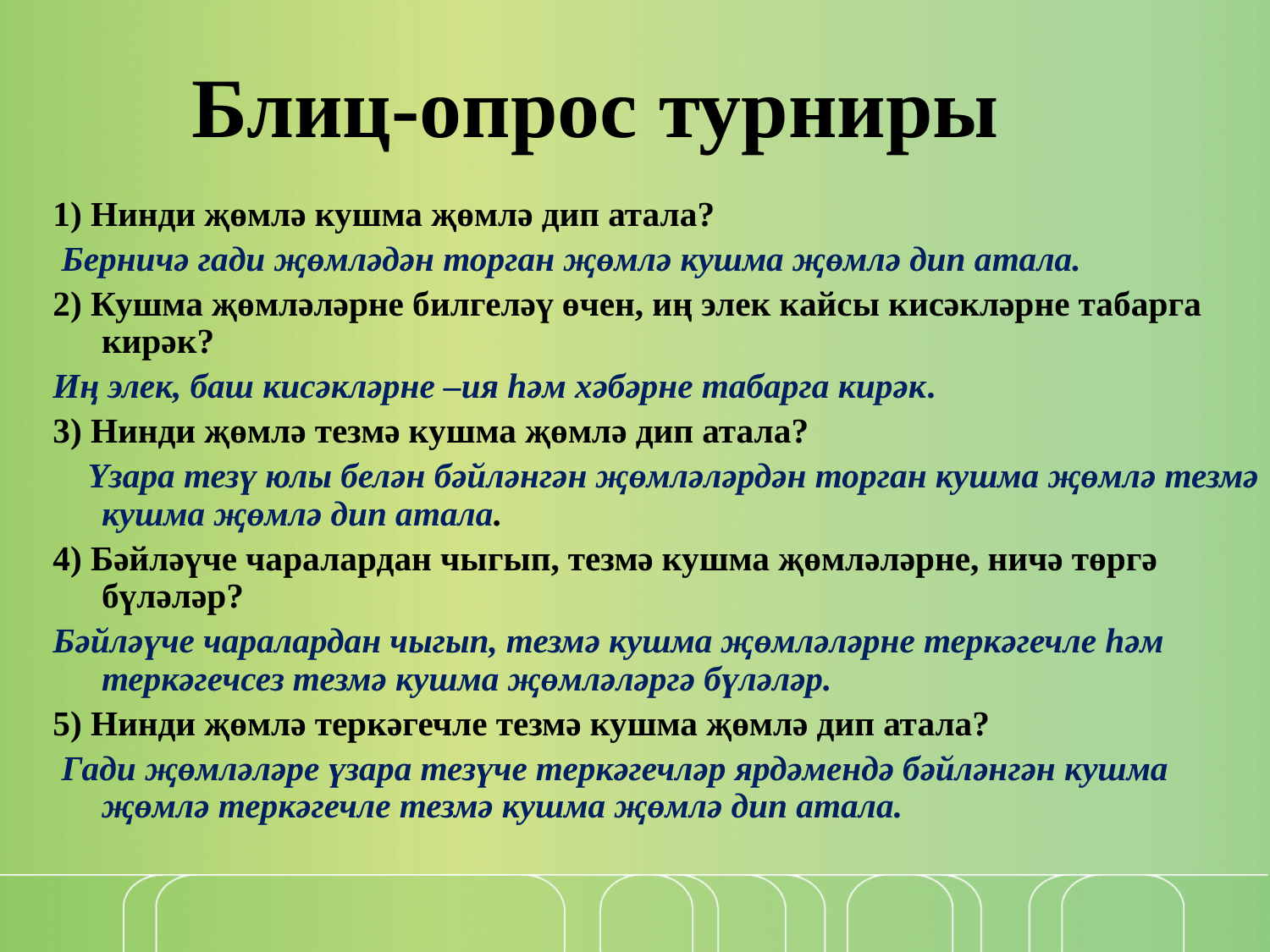

#
Блиц-опрос турниры
1) Нинди җөмлә кушма җөмлә дип атала?
 Берничә гади җөмләдән торган җөмлә кушма җөмлә дип атала.
2) Кушма җөмләләрне билгеләү өчен, иң элек кайсы кисәкләрне табарга кирәк?
Иң элек, баш кисәкләрне –ия һәм хәбәрне табарга кирәк.
3) Нинди җөмлә тезмә кушма җөмлә дип атала?
    Үзара тезү юлы белән бәйләнгән җөмләләрдән торган кушма җөмлә тезмә кушма җөмлә дип атала.
4) Бәйләүче чаралардан чыгып, тезмә кушма җөмләләрне, ничә төргә бүләләр?
Бәйләүче чаралардан чыгып, тезмә кушма җөмләләрне теркәгечле һәм теркәгечсез тезмә кушма җөмләләргә бүләләр.
5) Нинди җөмлә теркәгечле тезмә кушма җөмлә дип атала?
 Гади җөмләләре үзара тезүче теркәгечләр ярдәмендә бәйләнгән кушма җөмлә теркәгечле тезмә кушма җөмлә дип атала.